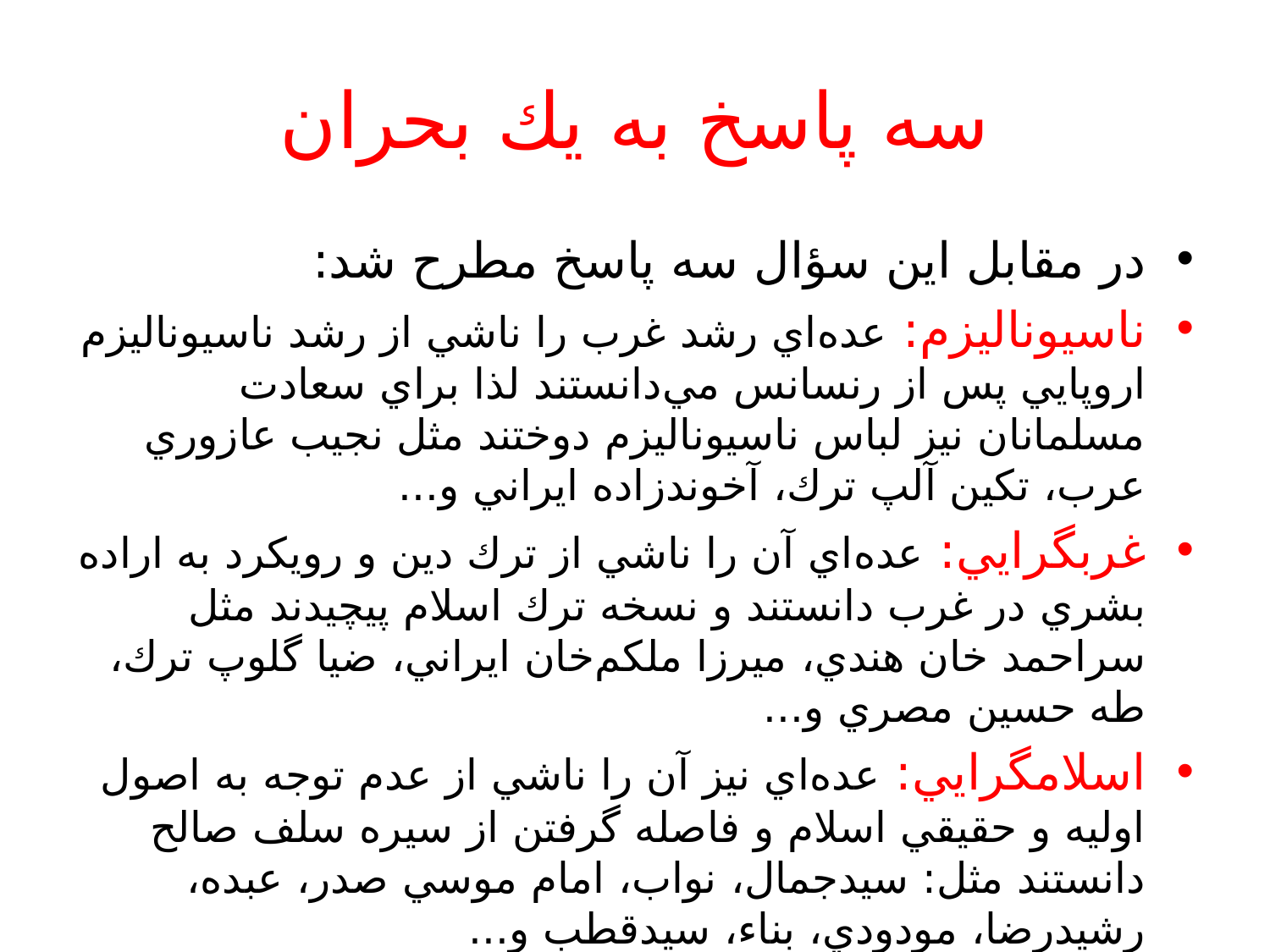

# سه پاسخ به يك بحران
در مقابل اين سؤال سه پاسخ مطرح شد:
ناسيوناليزم: عده‌اي رشد غرب را ناشي از رشد ناسيوناليزم اروپايي پس از رنسانس مي‌دانستند لذا براي سعادت مسلمانان نيز لباس ناسيوناليزم دوختند مثل نجيب عازوري عرب، تكين آلپ ترك، آخوندزاده ايراني و...
غربگرايي: عده‌اي آن را ناشي از ترك دين و رويكرد به اراده بشري در غرب دانستند و نسخه ترك اسلام پيچيدند مثل سراحمد خان هندي، ميرزا ملكم‌خان ايراني، ضيا گلوپ ترك، طه حسين مصري و...
اسلامگرايي: عده‌اي نيز آن را ناشي از عدم توجه به اصول اوليه و حقيقي اسلام و فاصله گرفتن از سيره سلف صالح دانستند مثل: سيدجمال، نواب، امام موسي صدر، عبده، رشيدرضا، مودودي، بناء، سيدقطب و...